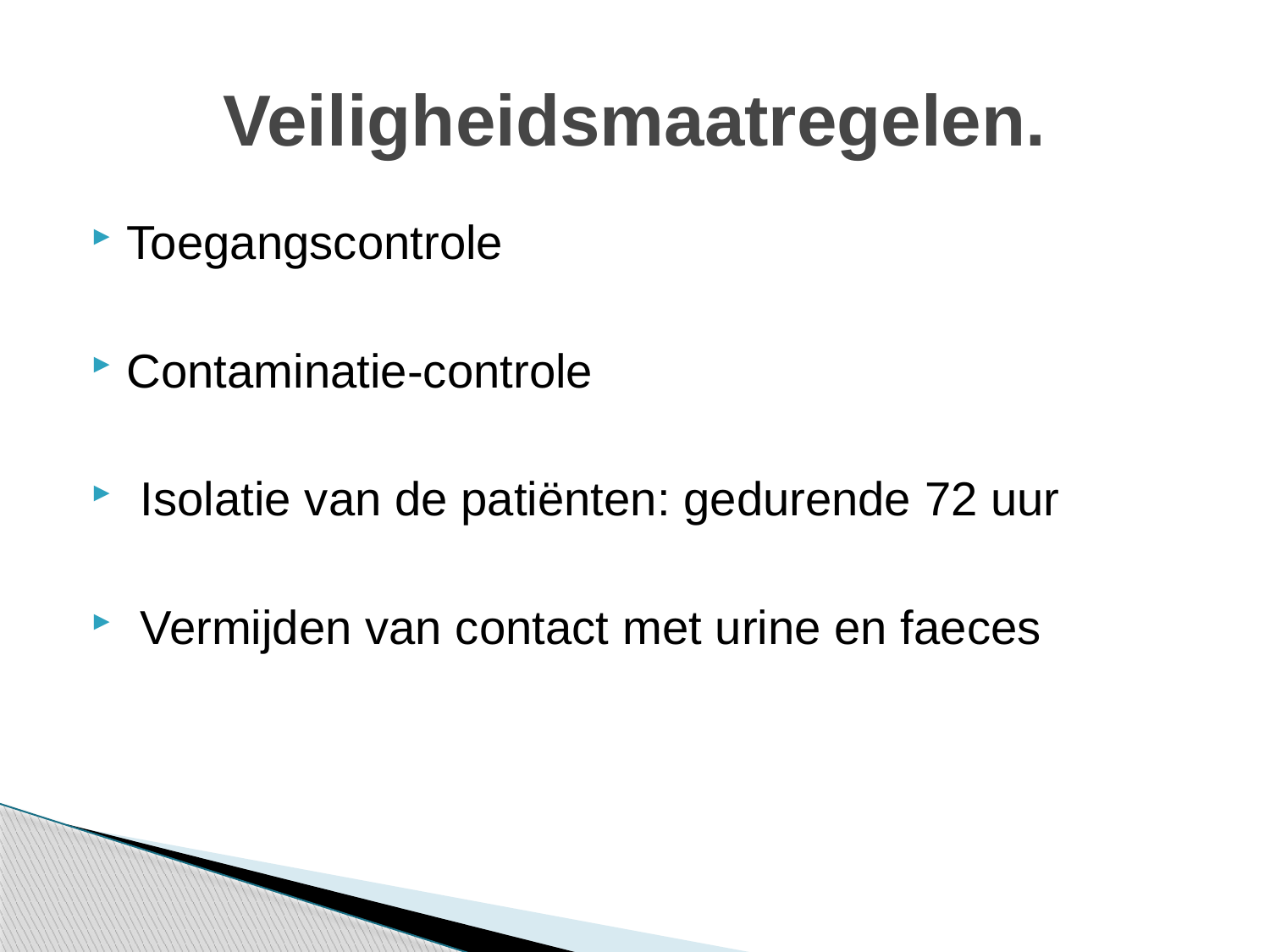

# Veiligheidsmaatregelen.
Toegangscontrole

Contaminatie-controle

 Isolatie van de patiënten: gedurende 72 uur

 Vermijden van contact met urine en faeces